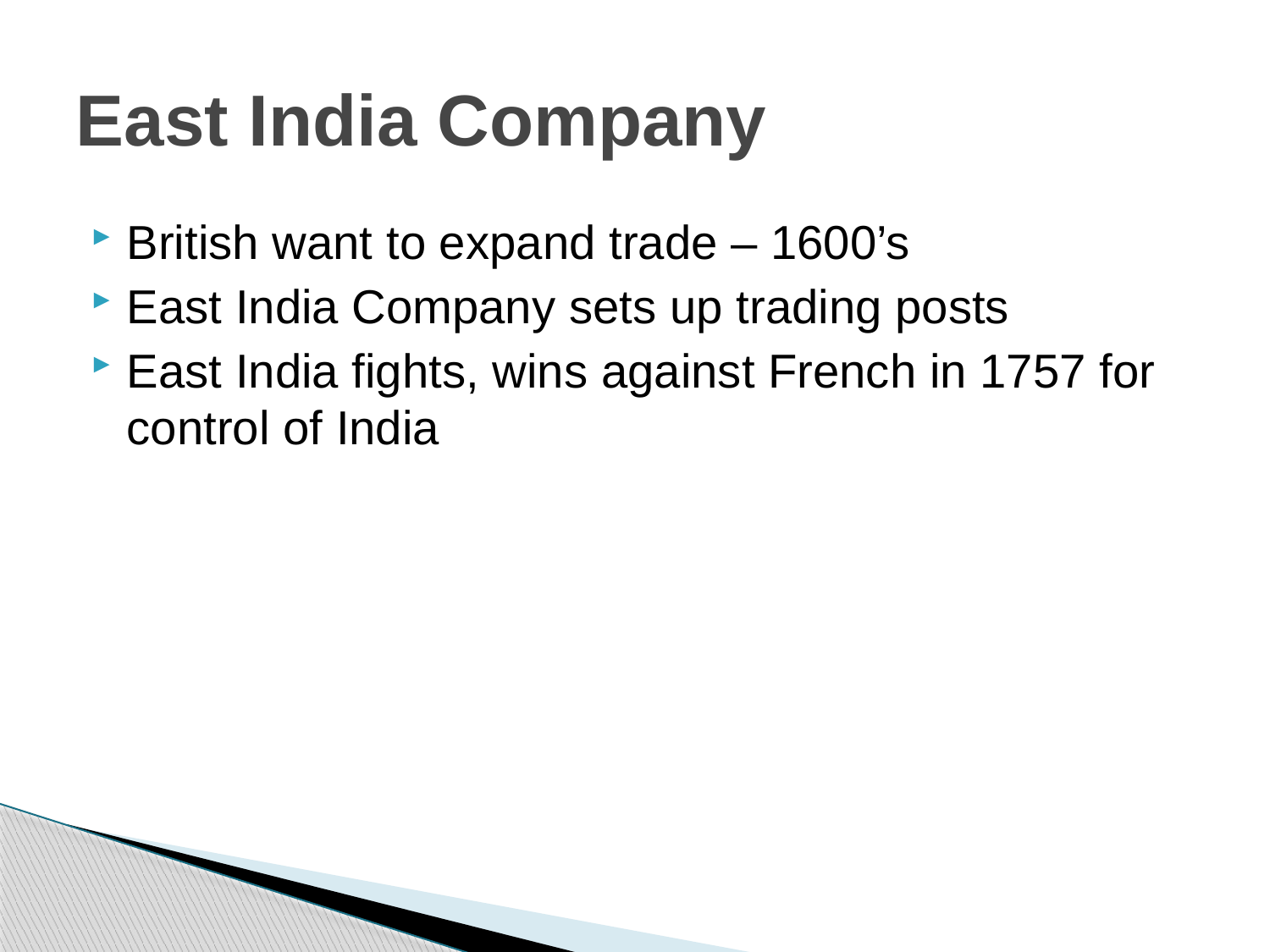

# East India Company
British want to expand trade – 1600’s
East India Company sets up trading posts
East India fights, wins against French in 1757 for control of India